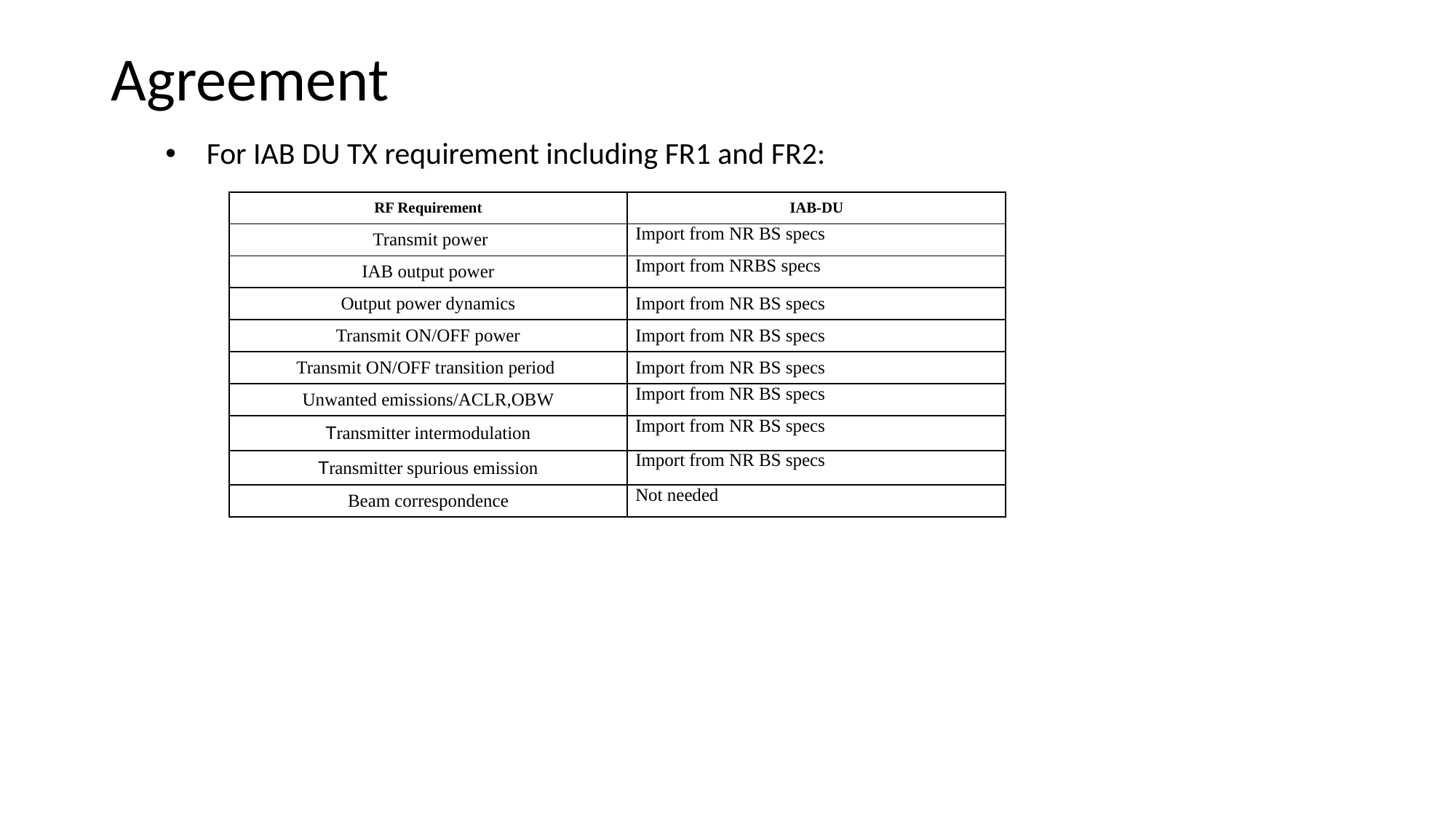

# Agreement

For IAB DU TX requirement including FR1 and FR2:

| RF Requirement | IAB-DU |
| --- | --- |
| Transmit power | Import from NR BS specs |
| IAB output power | Import from NRBS specs |
| Output power dynamics | Import from NR BS specs |
| Transmit ON/OFF power | Import from NR BS specs |
| Transmit ON/OFF transition period | Import from NR BS specs |
| Unwanted emissions/ACLR,OBW | Import from NR BS specs |
| Transmitter intermodulation | Import from NR BS specs |
| Transmitter spurious emission | Import from NR BS specs |
| Beam correspondence | Not needed |
2